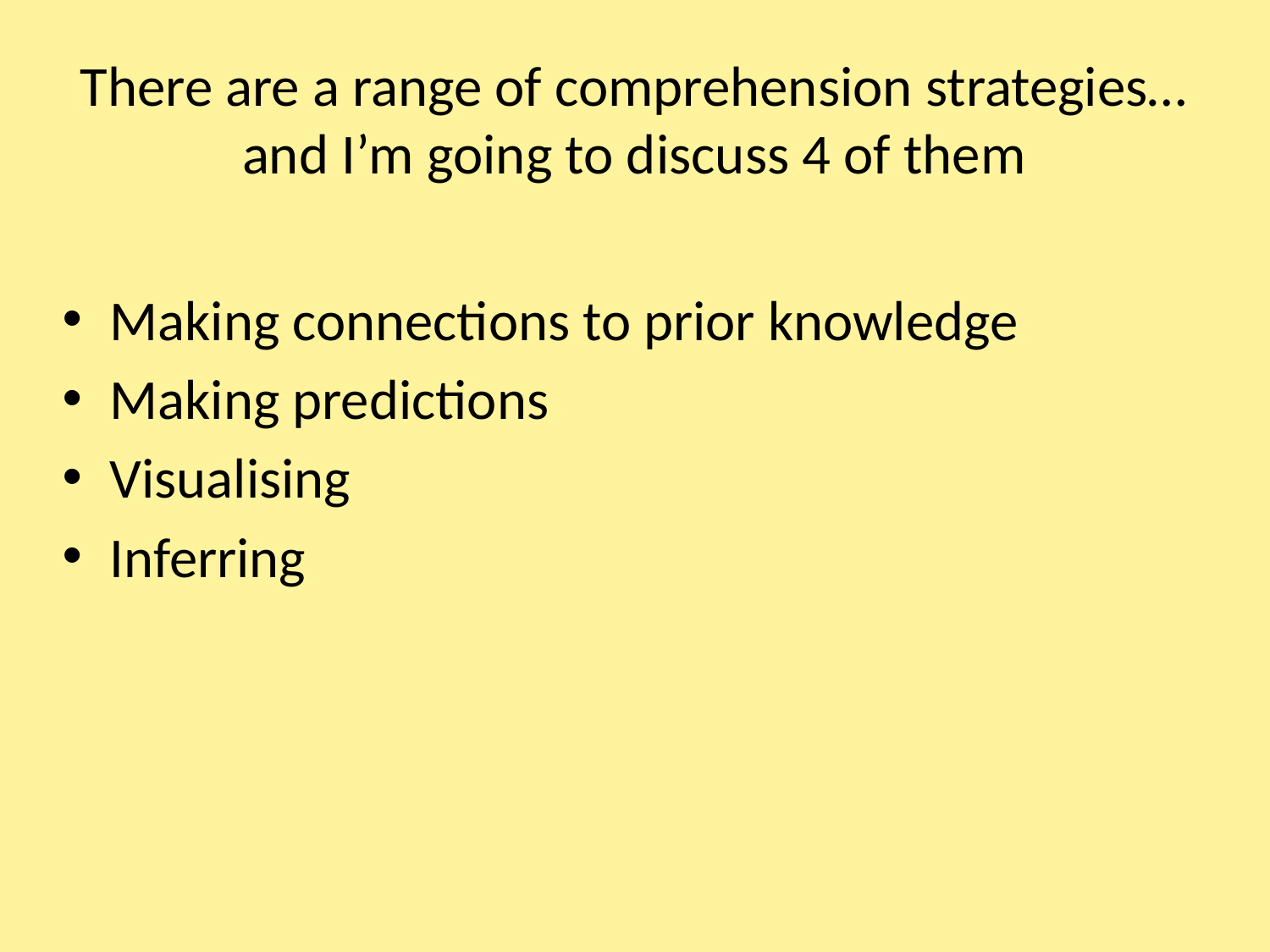

# There are a range of comprehension strategies… and I’m going to discuss 4 of them
Making connections to prior knowledge
Making predictions
Visualising
Inferring